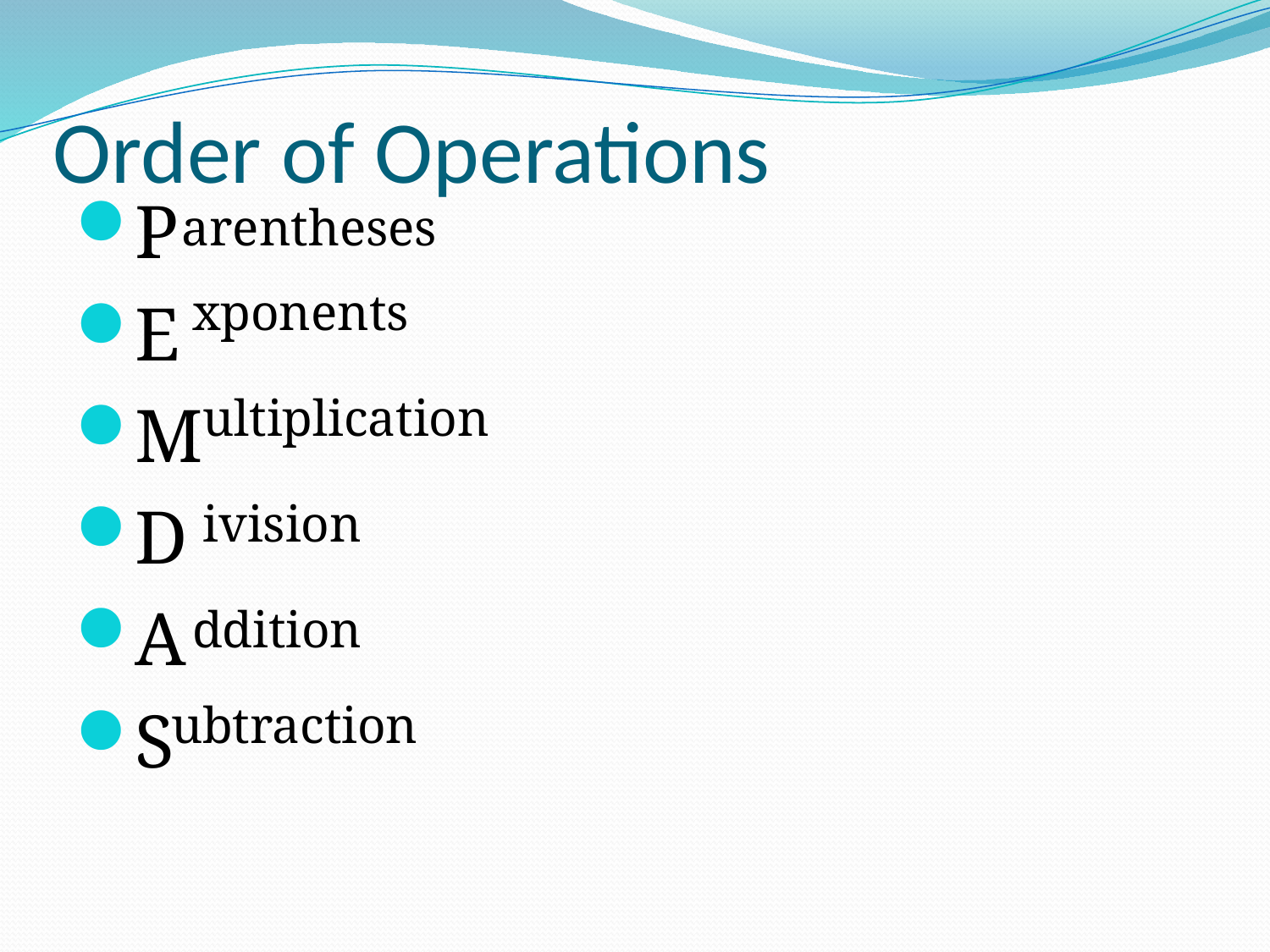

# Order of Operations
P
E
M
D
A
S
arentheses
xponents
ultiplication
ivision
ddition
ubtraction